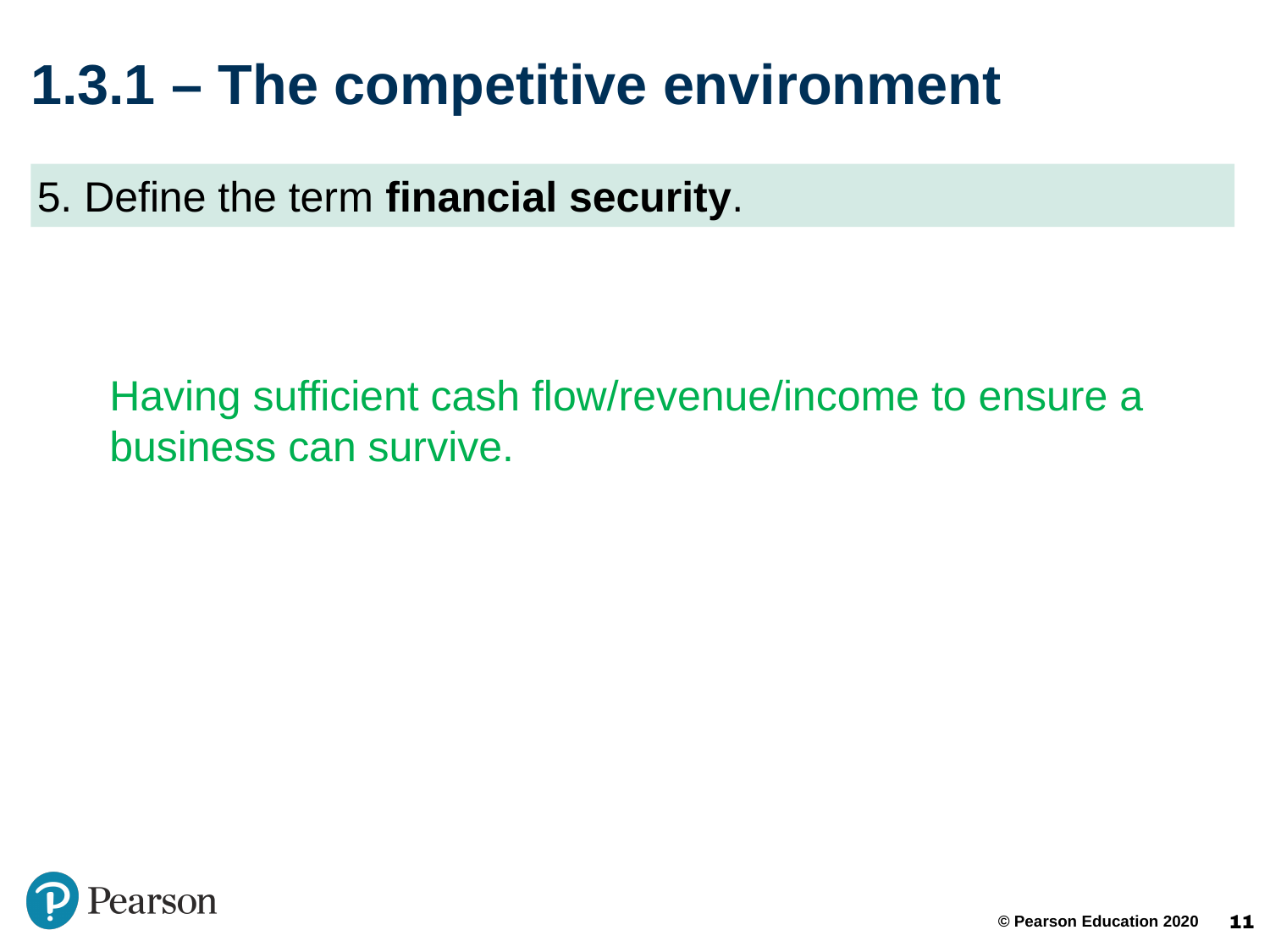

# 1.3.1 – The competitive environment
5. Define the term financial security.
Having sufficient cash flow/revenue/income to ensure a business can survive.
11